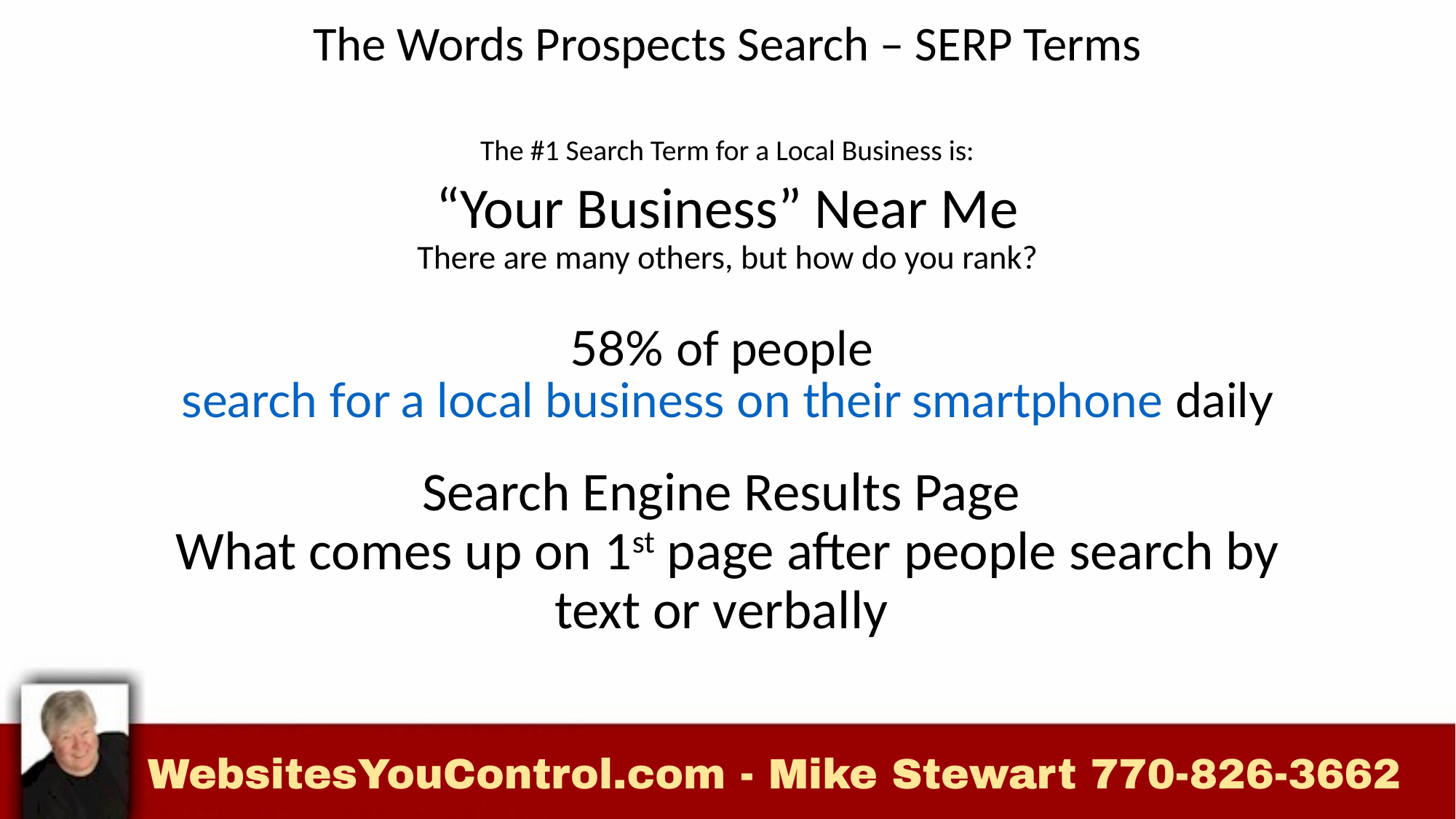

# The Words Prospects Search – SERP Terms
The #1 Search Term for a Local Business is:
“Your Business” Near Me
There are many others, but how do you rank?
58% of people search for a local business on their smartphone daily
Search Engine Results Page
What comes up on 1st page after people search by text or verbally
WebsitesYouControl.com - Mike Stewart 770-826-3662